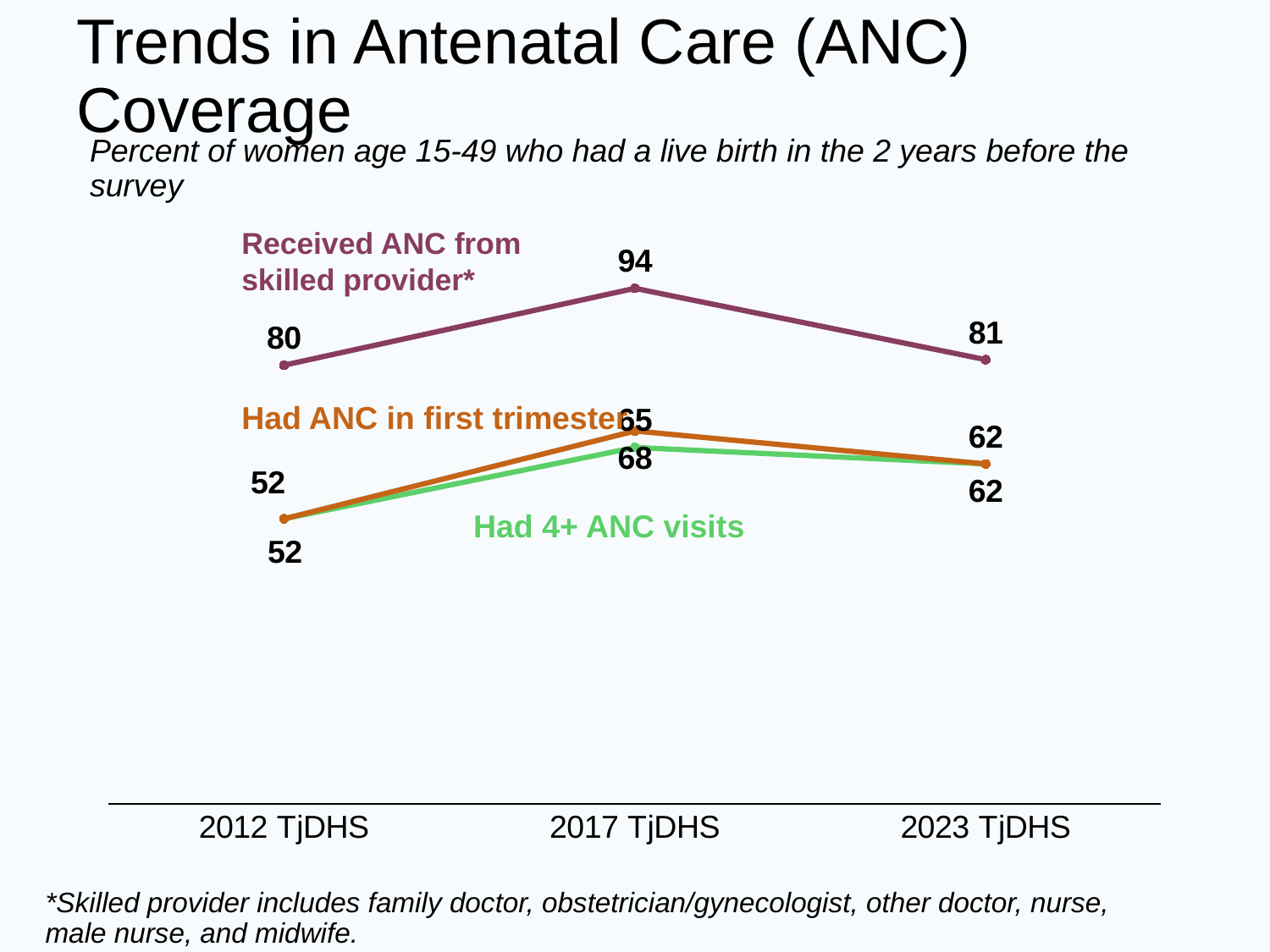

# Trends in Antenatal Care (ANC) Coverage
Percent of women age 15-49 who had a live birth in the 2 years before the survey
Received ANC from skilled provider*

### Chart

| Category | Any ANC from a skilled provider | Had 4+ ANC visits | Had ANC in first trimester |
|---|---|---|---|
| 2012 TjDHS | 80.0 | 52.0 | 52.0 |
| 2017 TjDHS | 94.0 | 65.0 | 68.0 |
| 2023 TjDHS | 81.0 | 62.0 | 62.0 |
Had ANC in first trimester
Had 4+ ANC visits
*Skilled provider includes family doctor, obstetrician/gynecologist, other doctor, nurse, male nurse, and midwife.